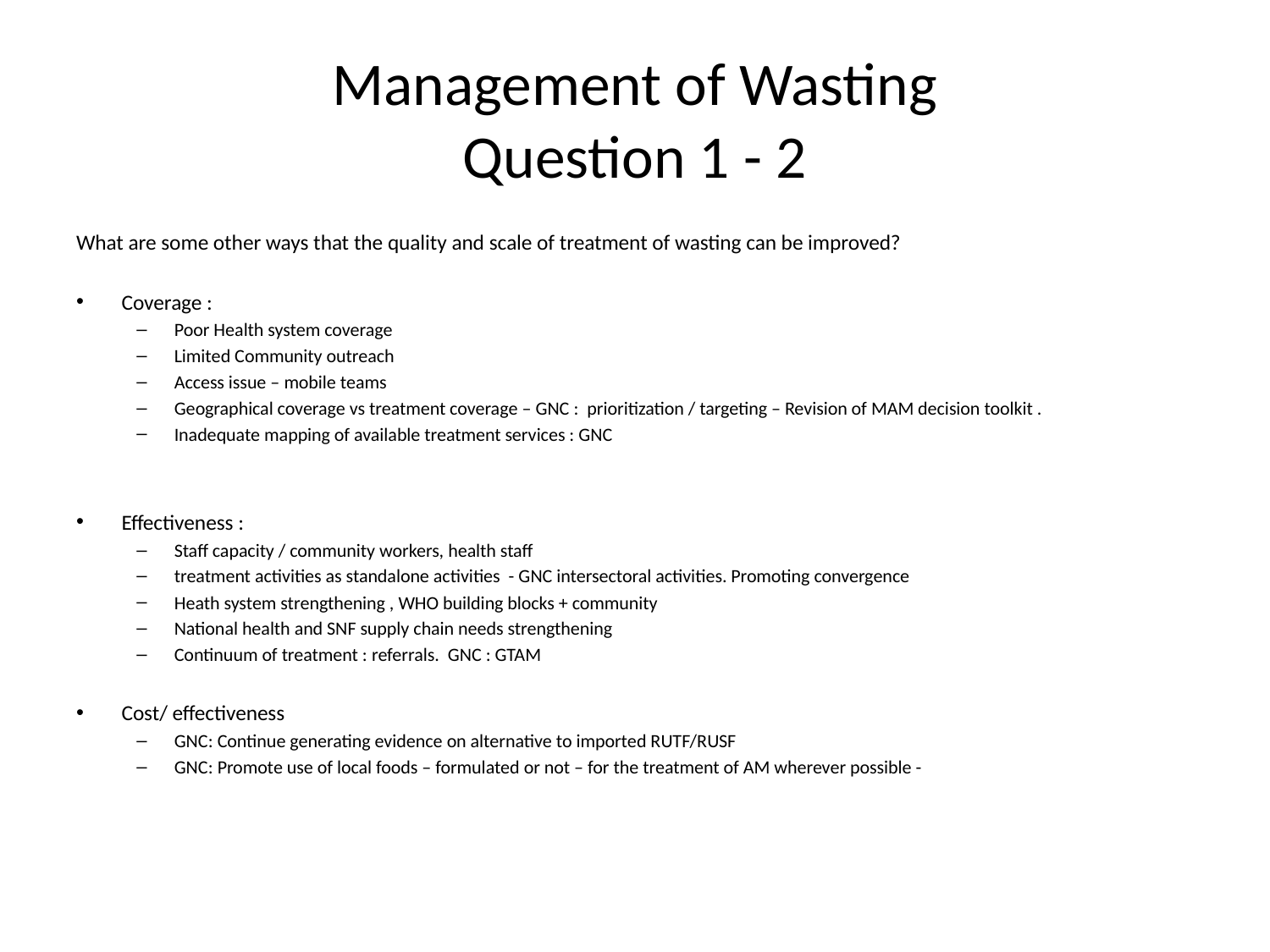

# Management of Wasting Question 1 - 2
What are some other ways that the quality and scale of treatment of wasting can be improved?

Coverage :
Poor Health system coverage
Limited Community outreach
Access issue – mobile teams
Geographical coverage vs treatment coverage – GNC :  prioritization / targeting – Revision of MAM decision toolkit .
Inadequate mapping of available treatment services : GNC

Effectiveness :
Staff capacity / community workers, health staff
treatment activities as standalone activities  - GNC intersectoral activities. Promoting convergence
Heath system strengthening , WHO building blocks + community
National health and SNF supply chain needs strengthening
Continuum of treatment : referrals.  GNC : GTAM

Cost/ effectiveness
GNC: Continue generating evidence on alternative to imported RUTF/RUSF
GNC: Promote use of local foods – formulated or not – for the treatment of AM wherever possible -